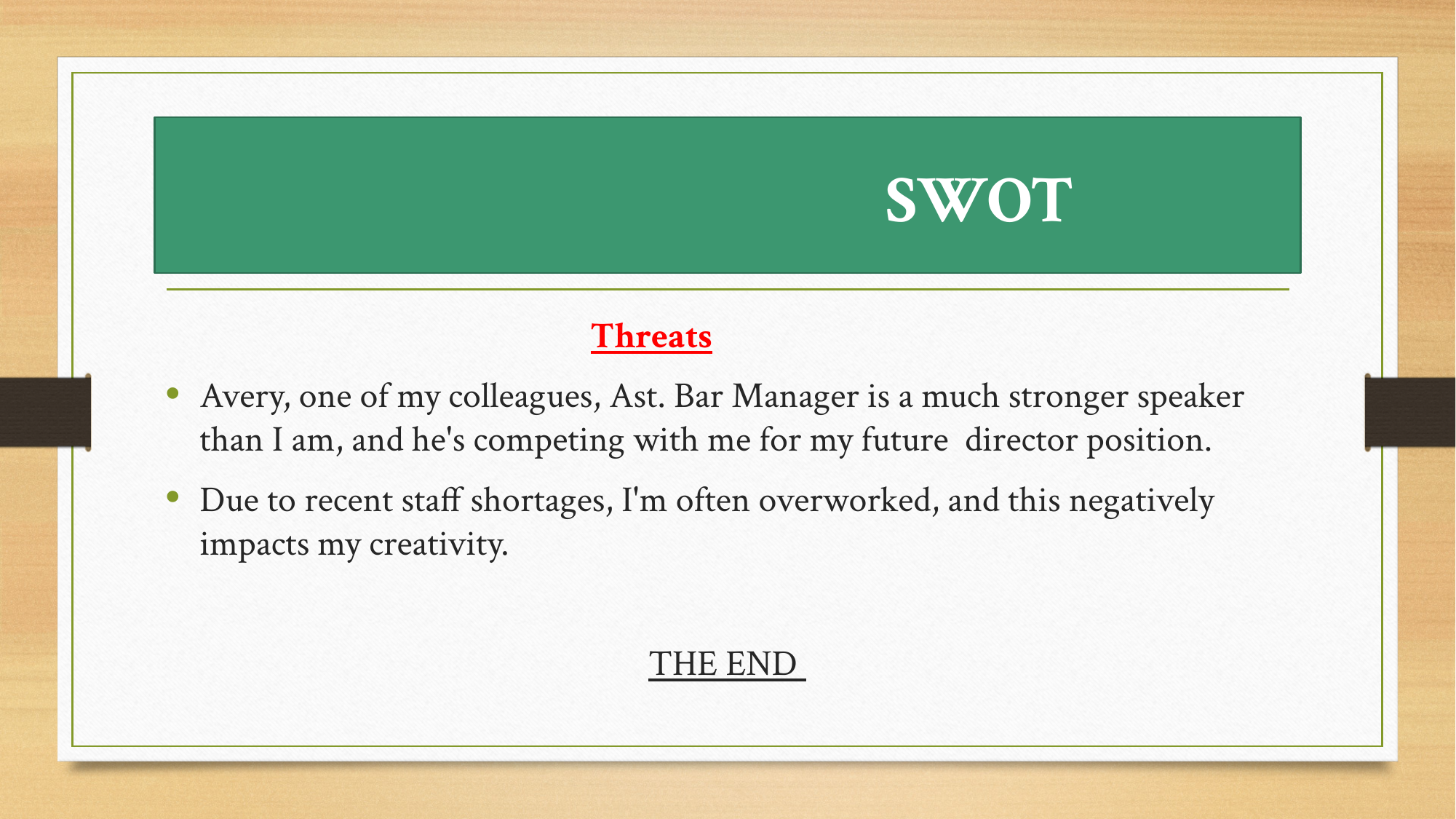

# SWOT
                                                         Threats
Avery, one of my colleagues, Ast. Bar Manager is a much stronger speaker than I am, and he's competing with me for my future  director position.
Due to recent staff shortages, I'm often overworked, and this negatively impacts my creativity.

                                                           THE END